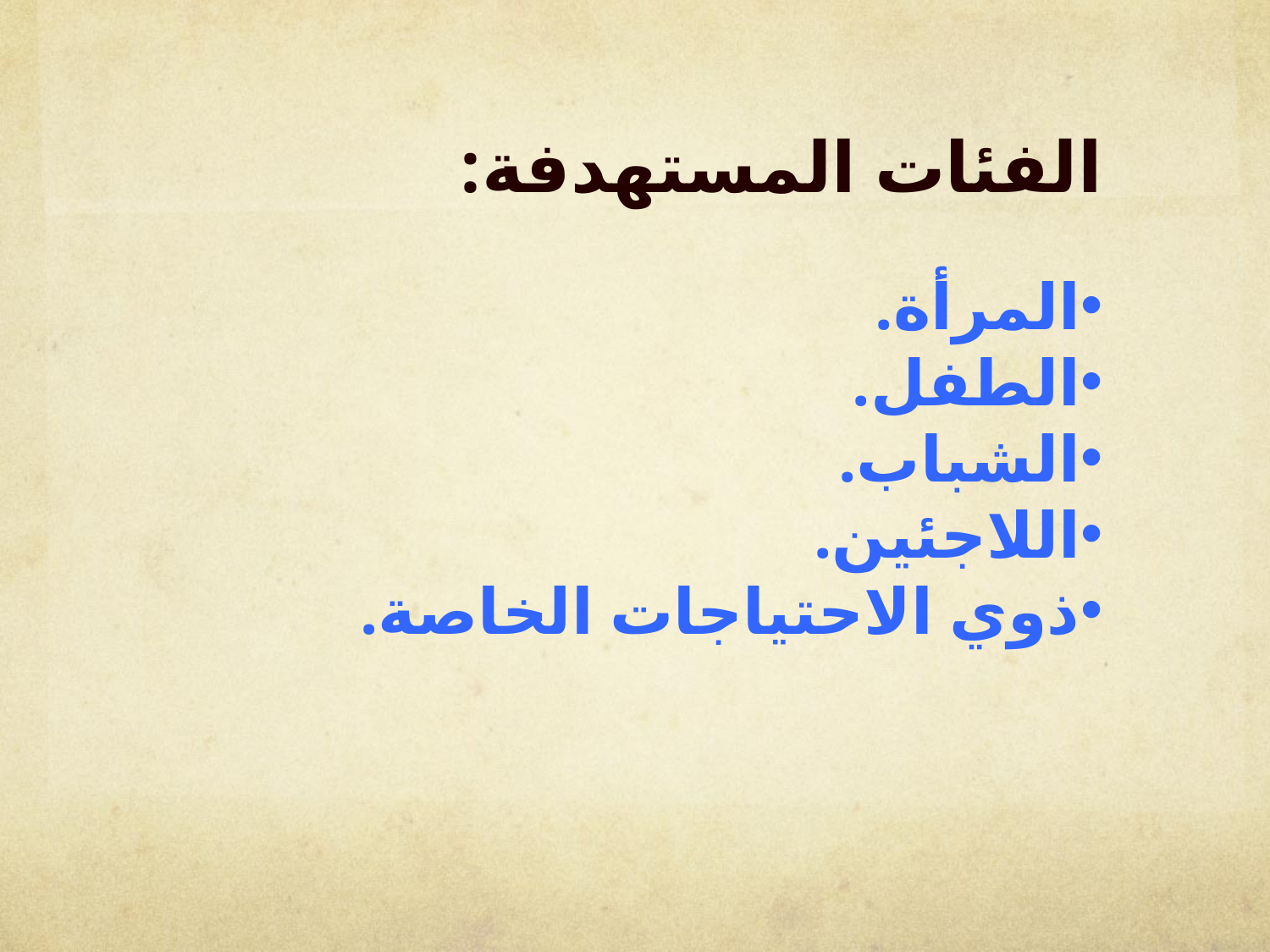

الفئات المستهدفة:

المرأة.
الطفل.
الشباب.
اللاجئين.
ذوي الاحتياجات الخاصة.